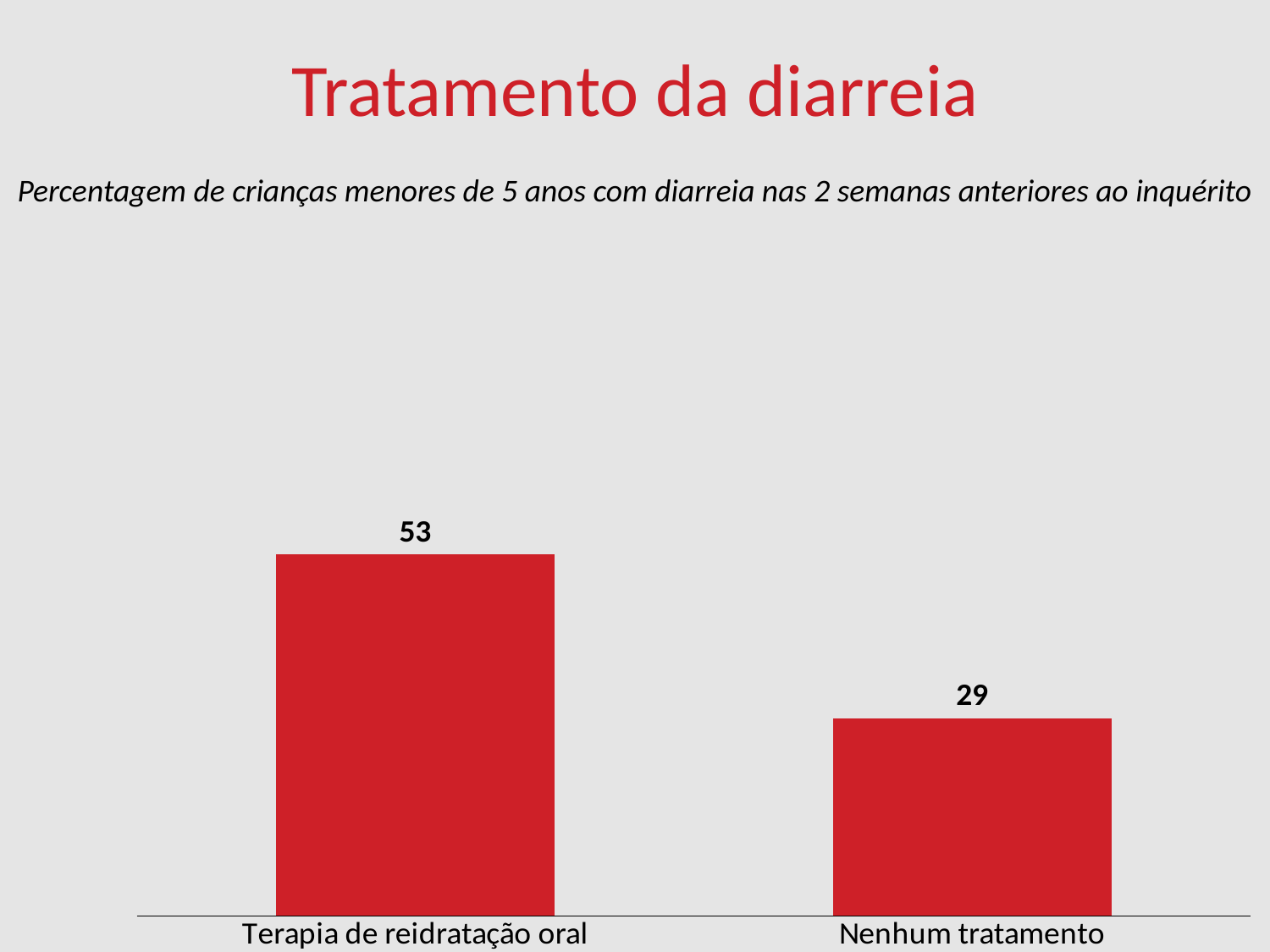

Tratamento da diarreia
Percentagem de crianças menores de 5 anos com diarreia nas 2 semanas anteriores ao inquérito

### Chart

| Category | Column1 |
|---|---|
| Terapia de reidratação oral | 53.0 |
| Nenhum tratamento | 29.0 |